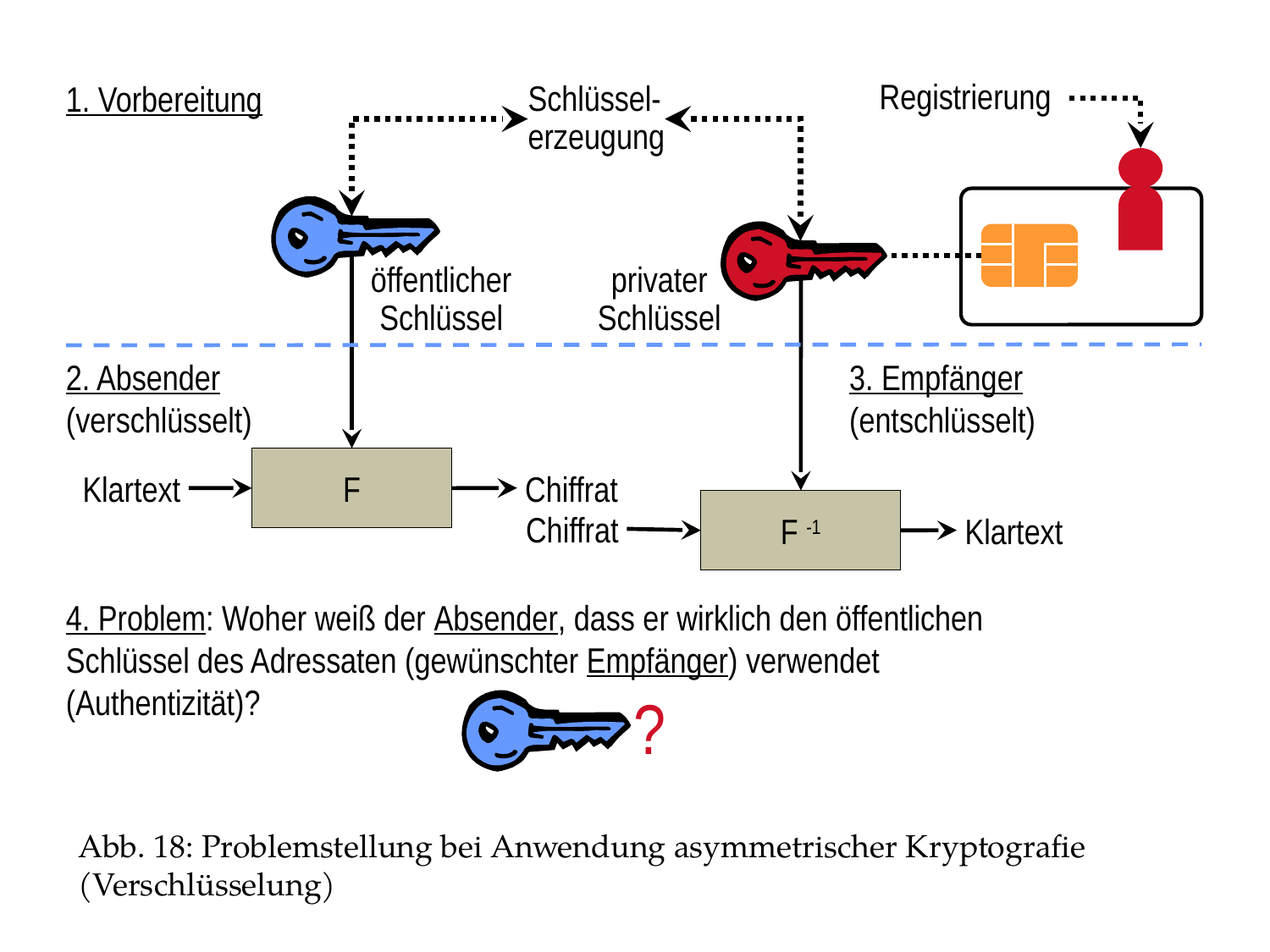

1. Vorbereitung
Registrierung
Schlüssel-
erzeugung

öffentlicher
Schlüssel
privater
Schlüssel
2. Absender
(verschlüsselt)
3. Empfänger
(entschlüsselt)
F
 Chiffrat
Klartext
F -1
Chiffrat
 Klartext
4. Problem: Woher weiß der Absender, dass er wirklich den öffentlichen Schlüssel des Adressaten (gewünschter Empfänger) verwendet (Authentizität)?
?

Abb. 18: Problemstellung bei Anwendung asymmetrischer Kryptografie (Verschlüsselung)